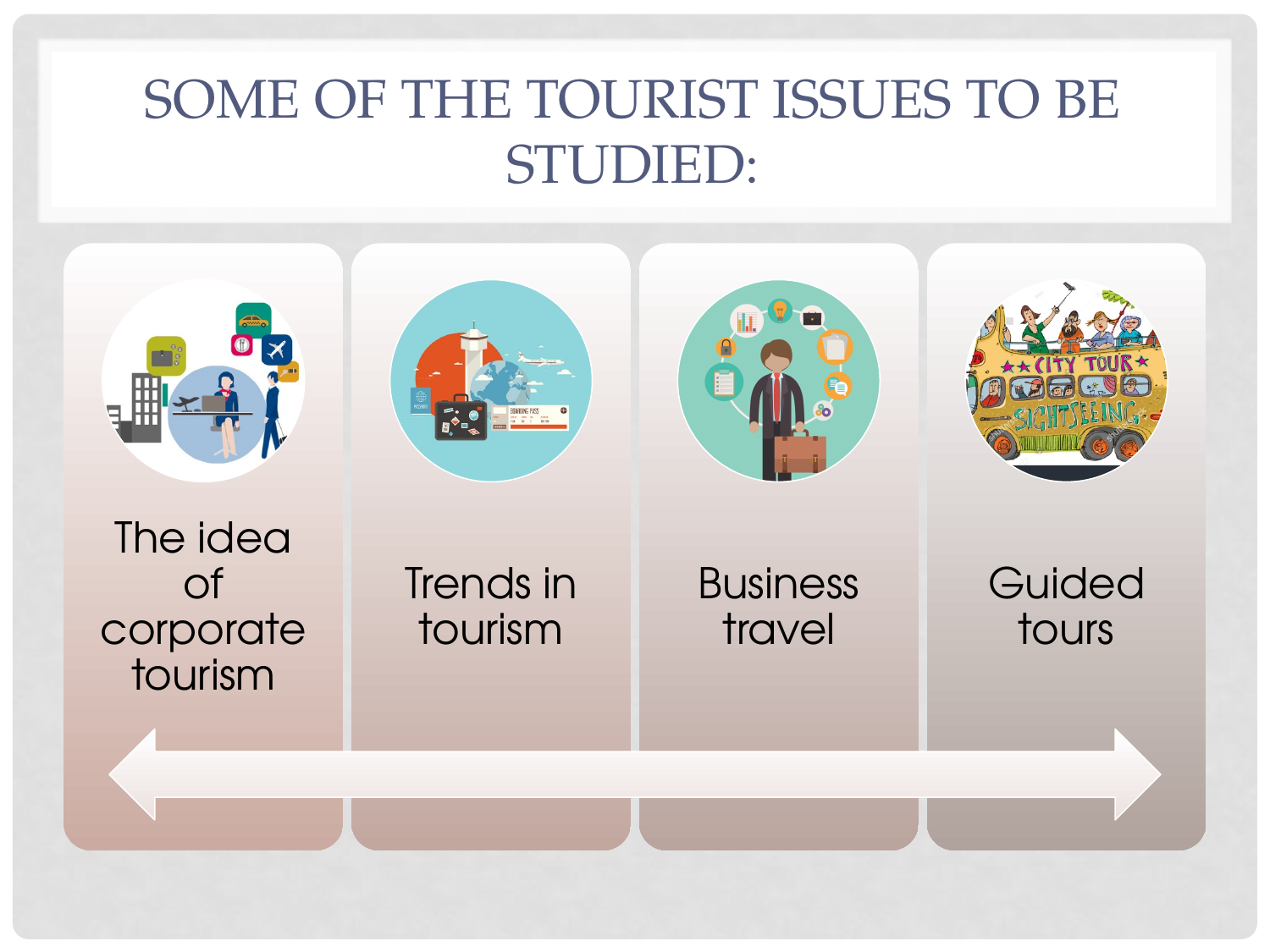

# Some of the tourist issues to be studied:
The idea of corporate tourism
Trends in tourism
Business travel
Guided tours